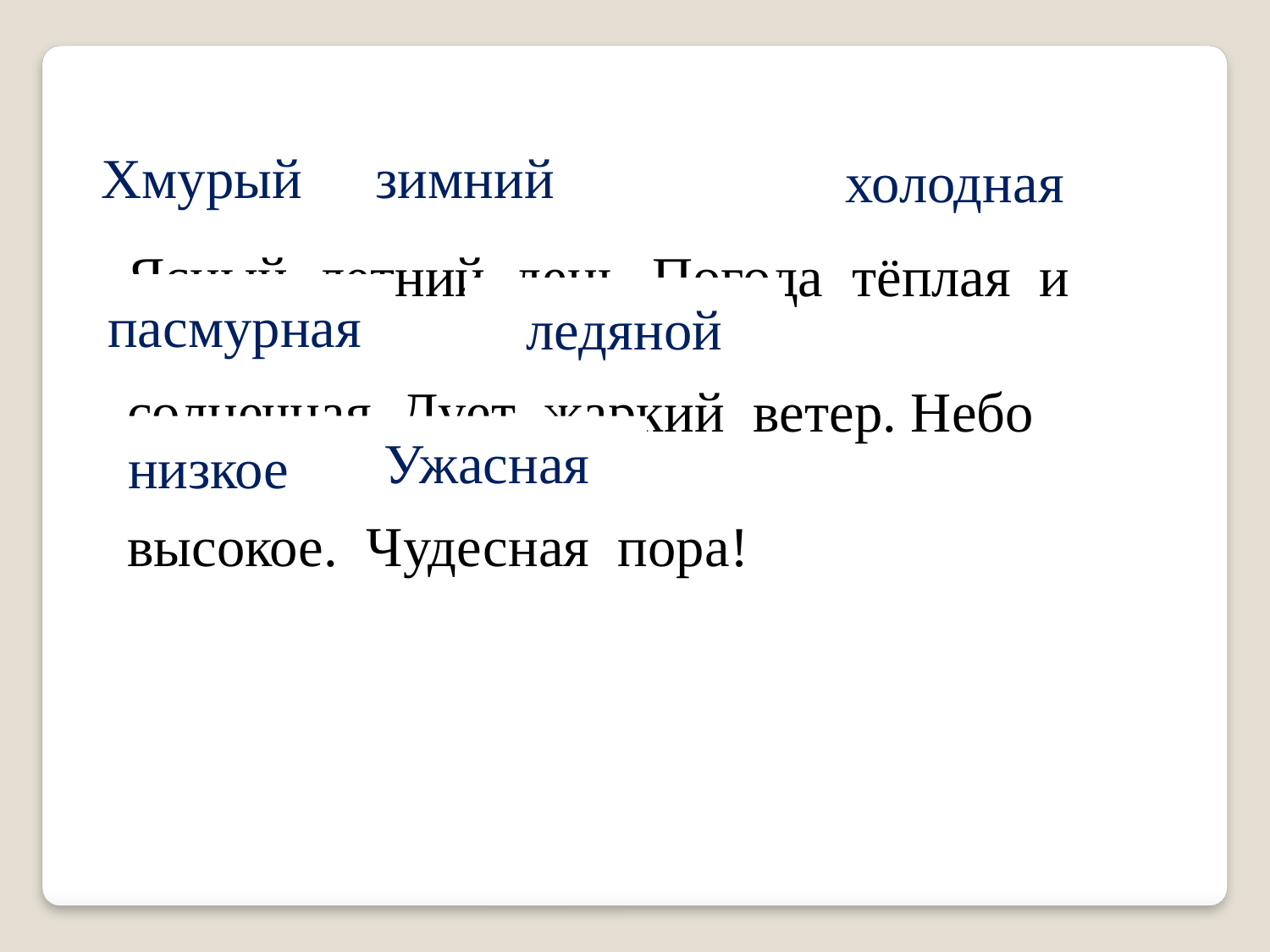

Хмурый
зимний
холодная

Ясный  летний  день. Погода  тёплая  и солнечная. Дует  жаркий  ветер. Небо высокое.  Чудесная  пора!
пасмурная
ледяной
низкое
Ужасная